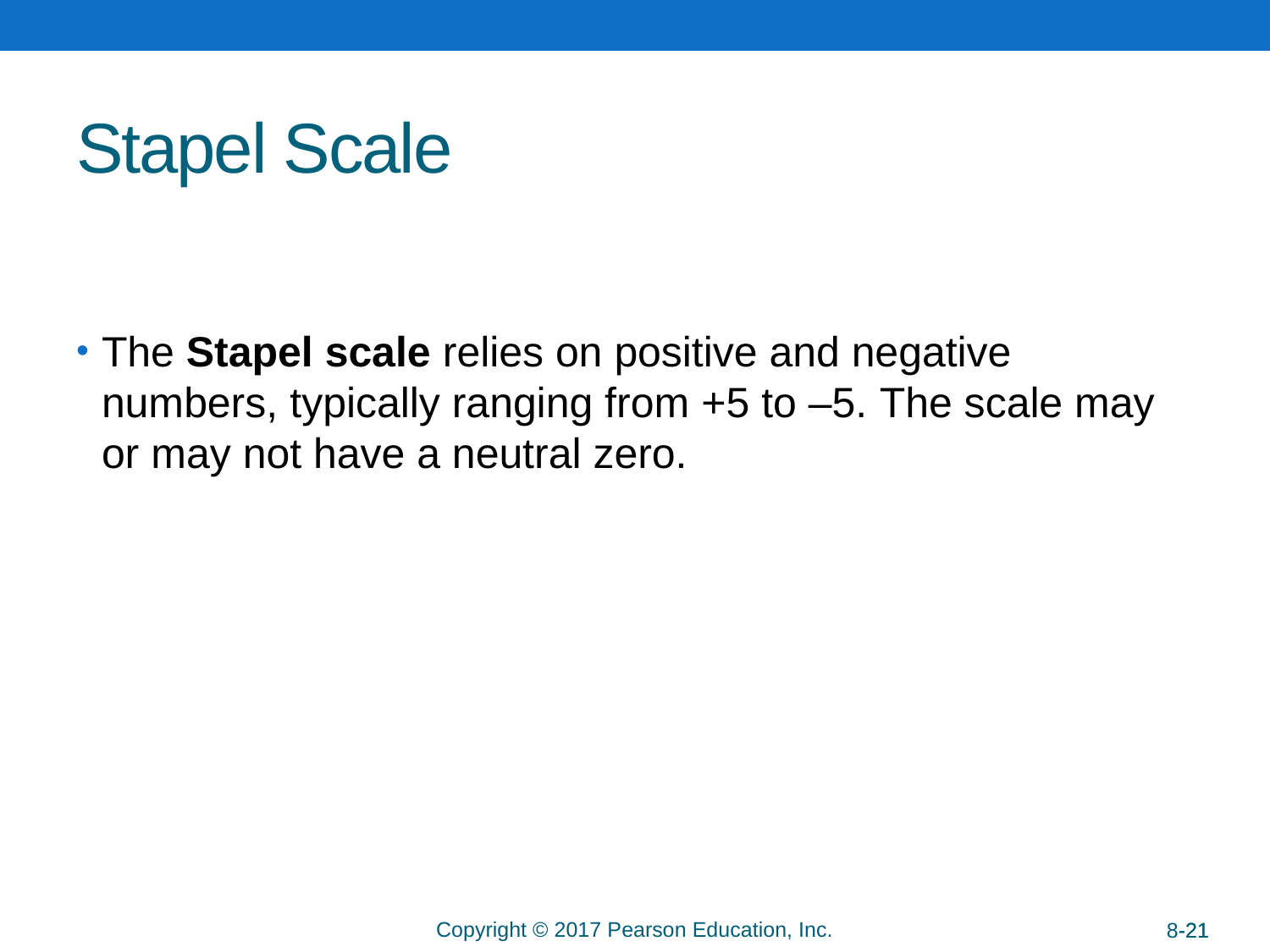

# Stapel Scale
The Stapel scale relies on positive and negative numbers, typically ranging from +5 to –5. The scale may or may not have a neutral zero.